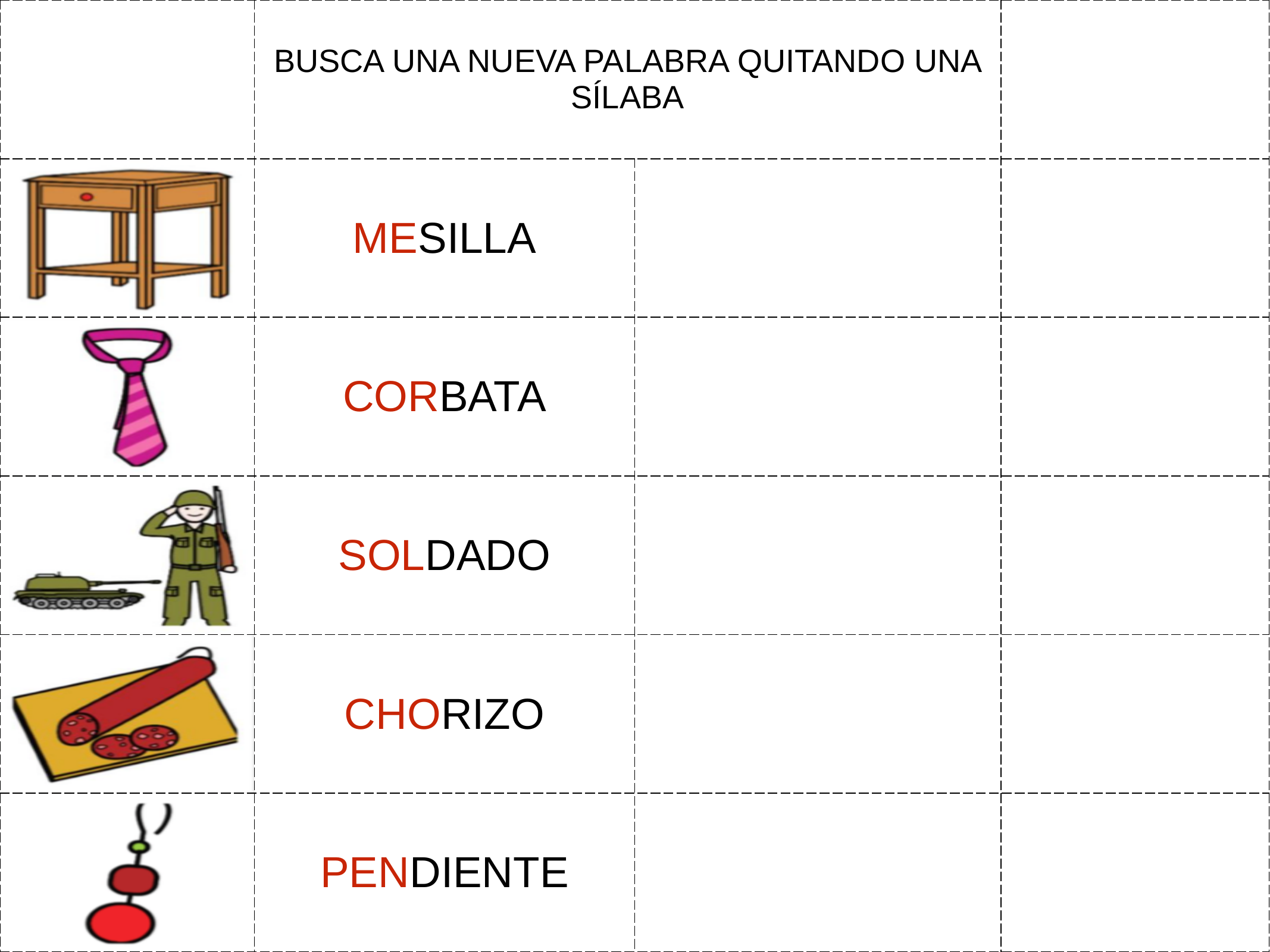

|  | BUSCA UNA NUEVA PALABRA QUITANDO UNA SÍLABA |  |  |
| --- | --- | --- | --- |
|  | MESILLA |  |  |
|  | CORBATA |  |  |
|  | SOLDADO |  |  |
|  | CHORIZO |  |  |
|  | PENDIENTE |  |  |